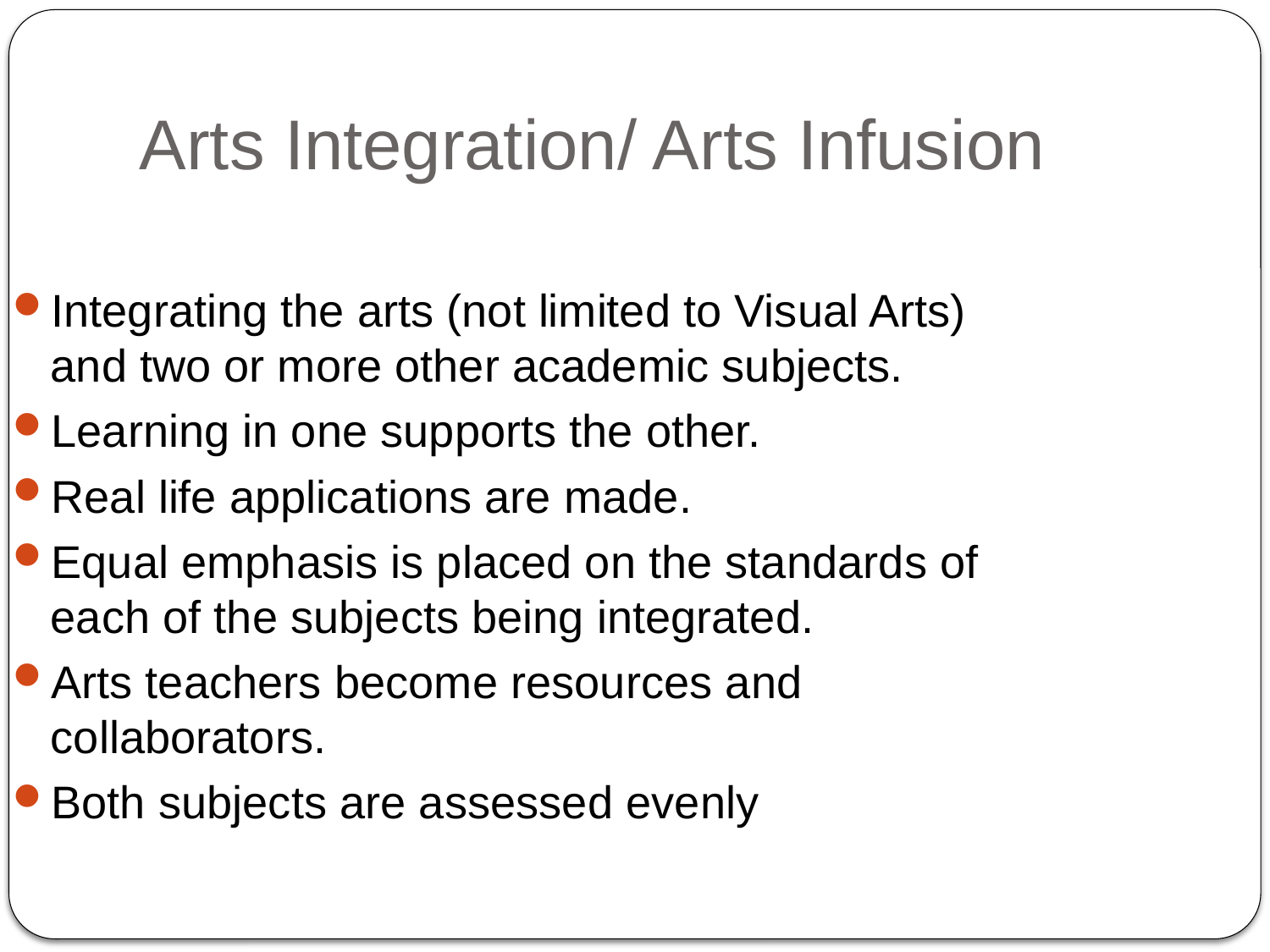

# Arts Integration/ Arts Infusion
Integrating the arts (not limited to Visual Arts) and two or more other academic subjects.
Learning in one supports the other.
Real life applications are made.
Equal emphasis is placed on the standards of each of the subjects being integrated.
Arts teachers become resources and collaborators.
Both subjects are assessed evenly